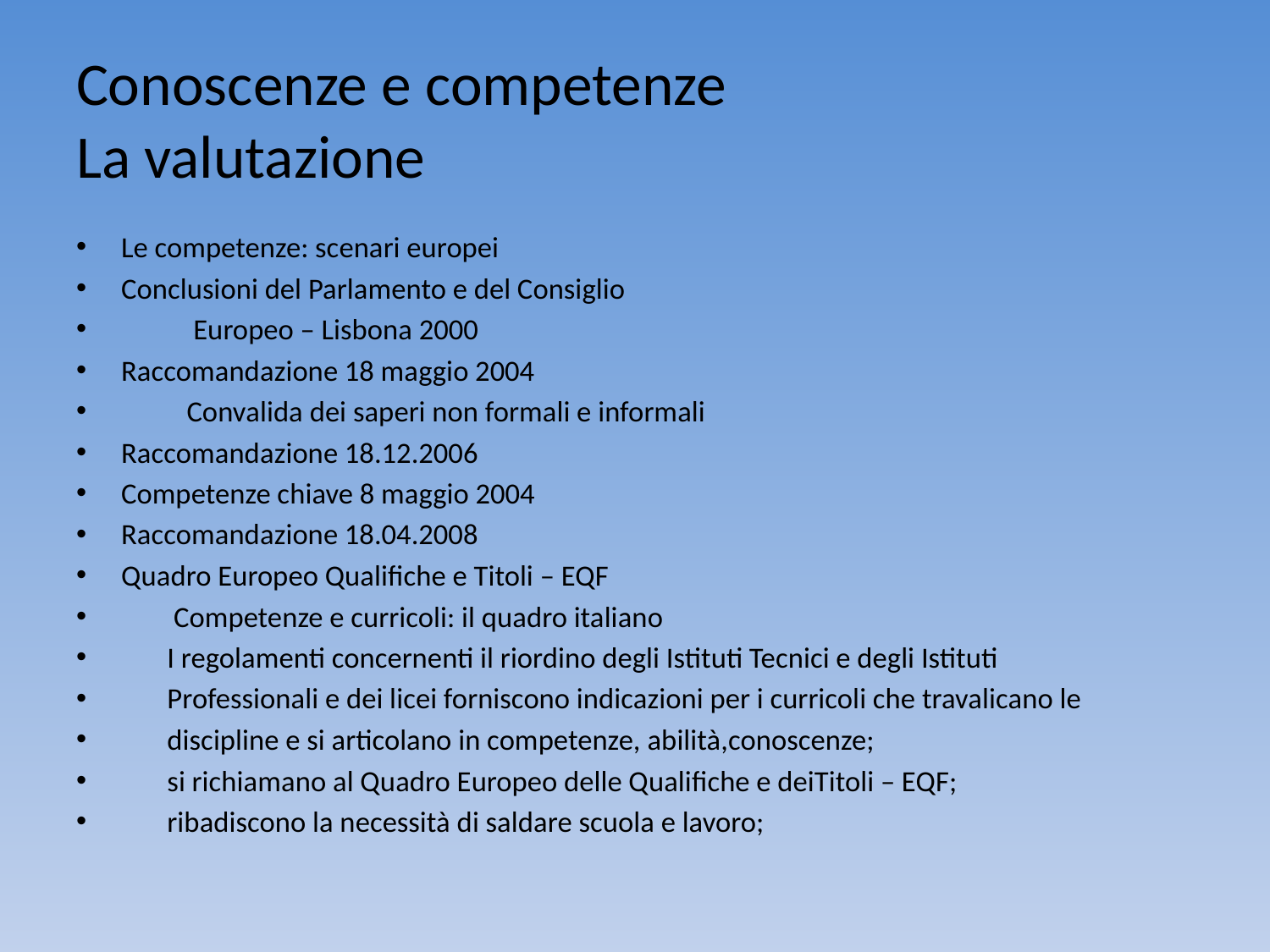

# Conoscenze e competenze La valutazione
Le competenze: scenari europei
Conclusioni del Parlamento e del Consiglio
           Europeo – Lisbona 2000
Raccomandazione 18 maggio 2004
          Convalida dei saperi non formali e informali
Raccomandazione 18.12.2006
Competenze chiave 8 maggio 2004
Raccomandazione 18.04.2008
Quadro Europeo Qualifiche e Titoli – EQF
        Competenze e curricoli: il quadro italiano
       I regolamenti concernenti il riordino degli Istituti Tecnici e degli Istituti
       Professionali e dei licei forniscono indicazioni per i curricoli che travalicano le
       discipline e si articolano in competenze, abilità,conoscenze;
       si richiamano al Quadro Europeo delle Qualifiche e deiTitoli – EQF;
       ribadiscono la necessità di saldare scuola e lavoro;